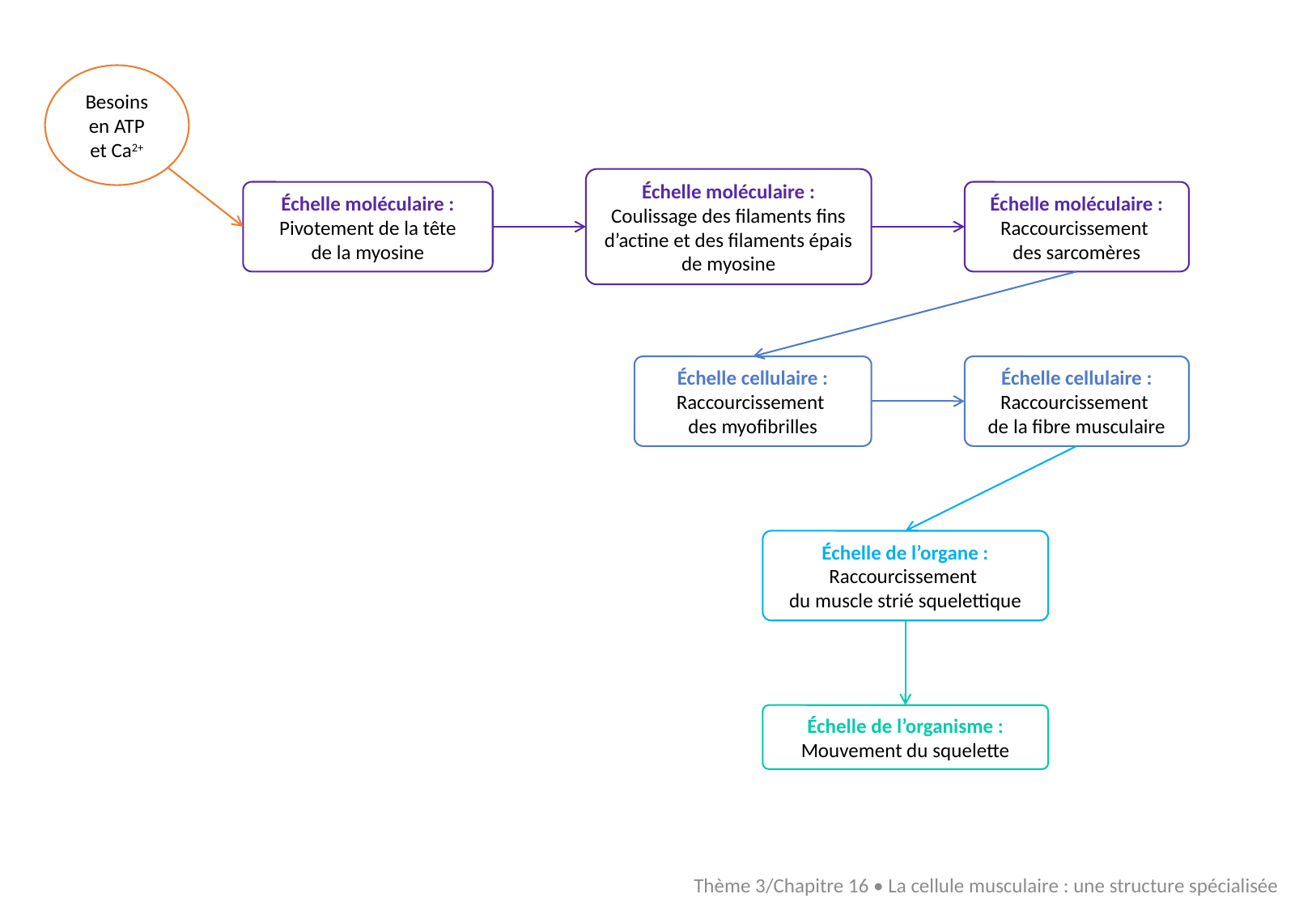

Besoins
en ATP
et Ca2+
Échelle moléculaire :
Coulissage des filaments fins d’actine et des filaments épais de myosine
Échelle moléculaire :
Raccourcissement
des sarcomères
Échelle moléculaire :
Pivotement de la tête
de la myosine
Échelle cellulaire :
Raccourcissement
des myofibrilles
Échelle cellulaire :
Raccourcissement
de la fibre musculaire
Échelle de l’organe :
Raccourcissement
du muscle strié squelettique
Échelle de l’organisme :
Mouvement du squelette
Thème 3/Chapitre 16 • La cellule musculaire : une structure spécialisée